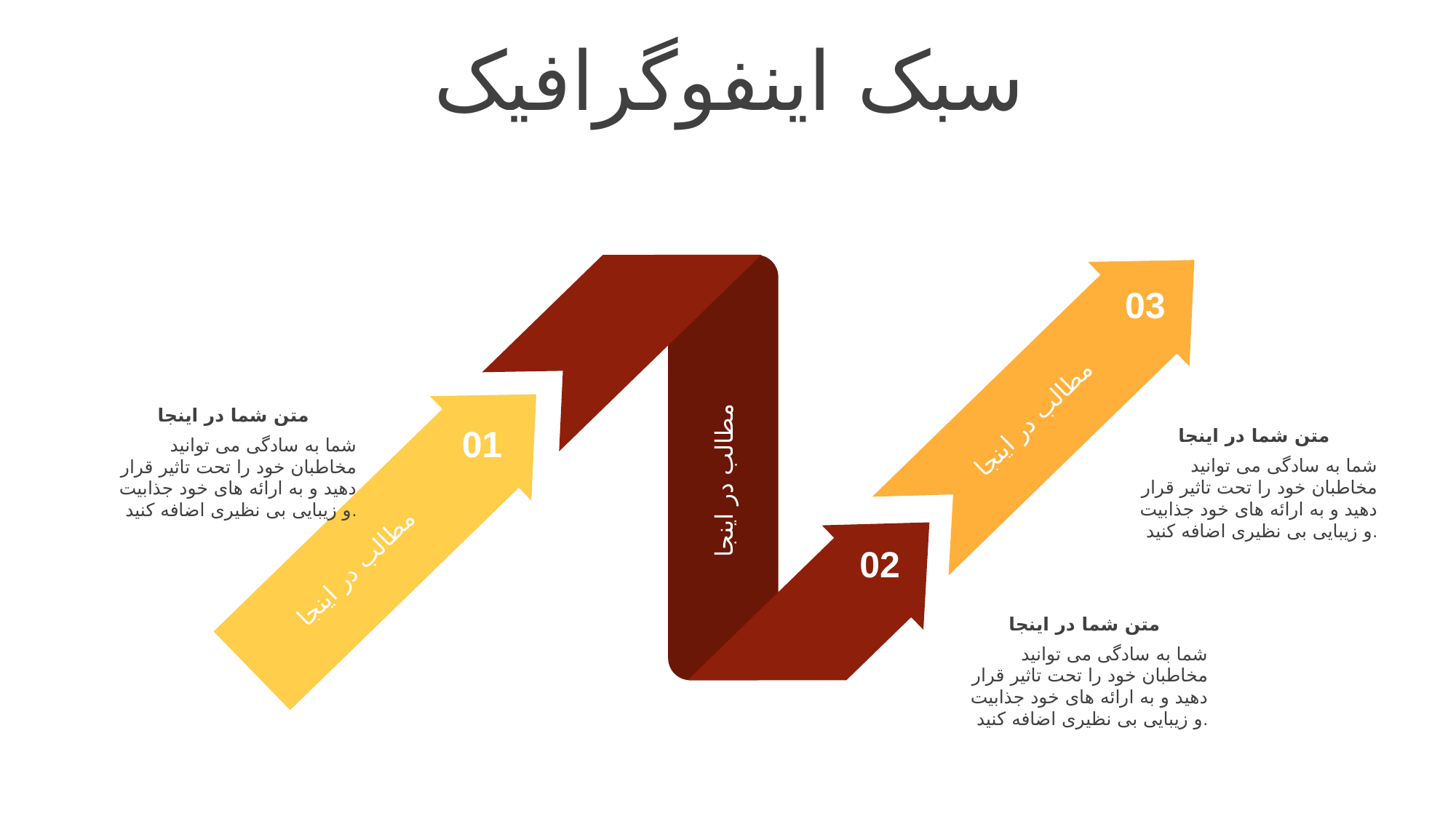

سبک اینفوگرافیک

03

مطالب در اینجا
متن شما در اینجا
شما به سادگی می توانید مخاطبان خود را تحت تاثیر قرار دهید و به ارائه های خود جذابیت و زیبایی بی نظیری اضافه کنید.
01
متن شما در اینجا
شما به سادگی می توانید مخاطبان خود را تحت تاثیر قرار دهید و به ارائه های خود جذابیت و زیبایی بی نظیری اضافه کنید.
مطالب در اینجا

02
مطالب در اینجا
متن شما در اینجا
شما به سادگی می توانید مخاطبان خود را تحت تاثیر قرار دهید و به ارائه های خود جذابیت و زیبایی بی نظیری اضافه کنید.